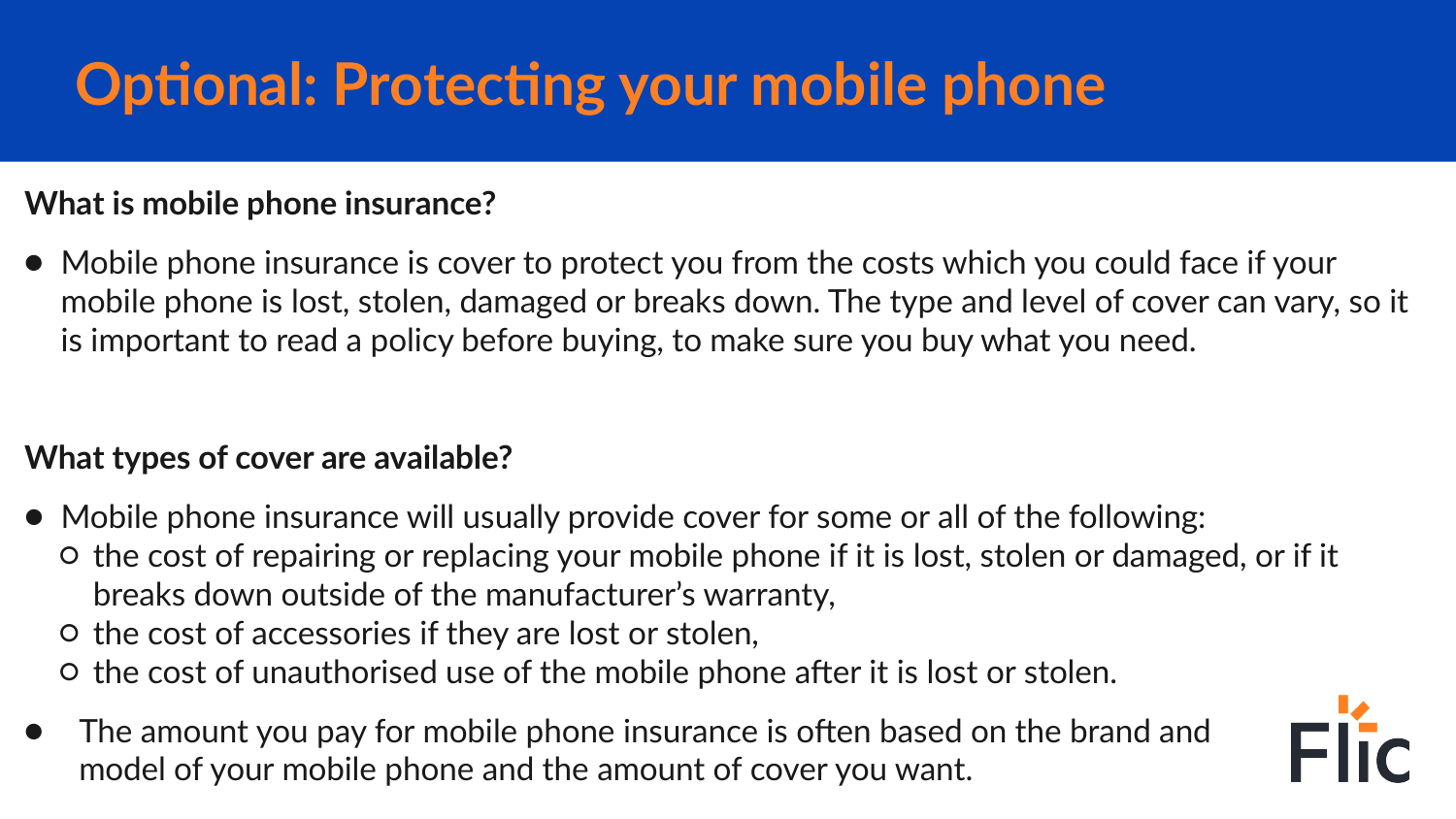

# Optional: Protecting your mobile phone
What is mobile phone insurance?
Mobile phone insurance is cover to protect you from the costs which you could face if your mobile phone is lost, stolen, damaged or breaks down. The type and level of cover can vary, so it is important to read a policy before buying, to make sure you buy what you need.

What types of cover are available?
Mobile phone insurance will usually provide cover for some or all of the following:
the cost of repairing or replacing your mobile phone if it is lost, stolen or damaged, or if it breaks down outside of the manufacturer’s warranty,
the cost of accessories if they are lost or stolen,
the cost of unauthorised use of the mobile phone after it is lost or stolen.
The amount you pay for mobile phone insurance is often based on the brand and                         model of your mobile phone and the amount of cover you want.